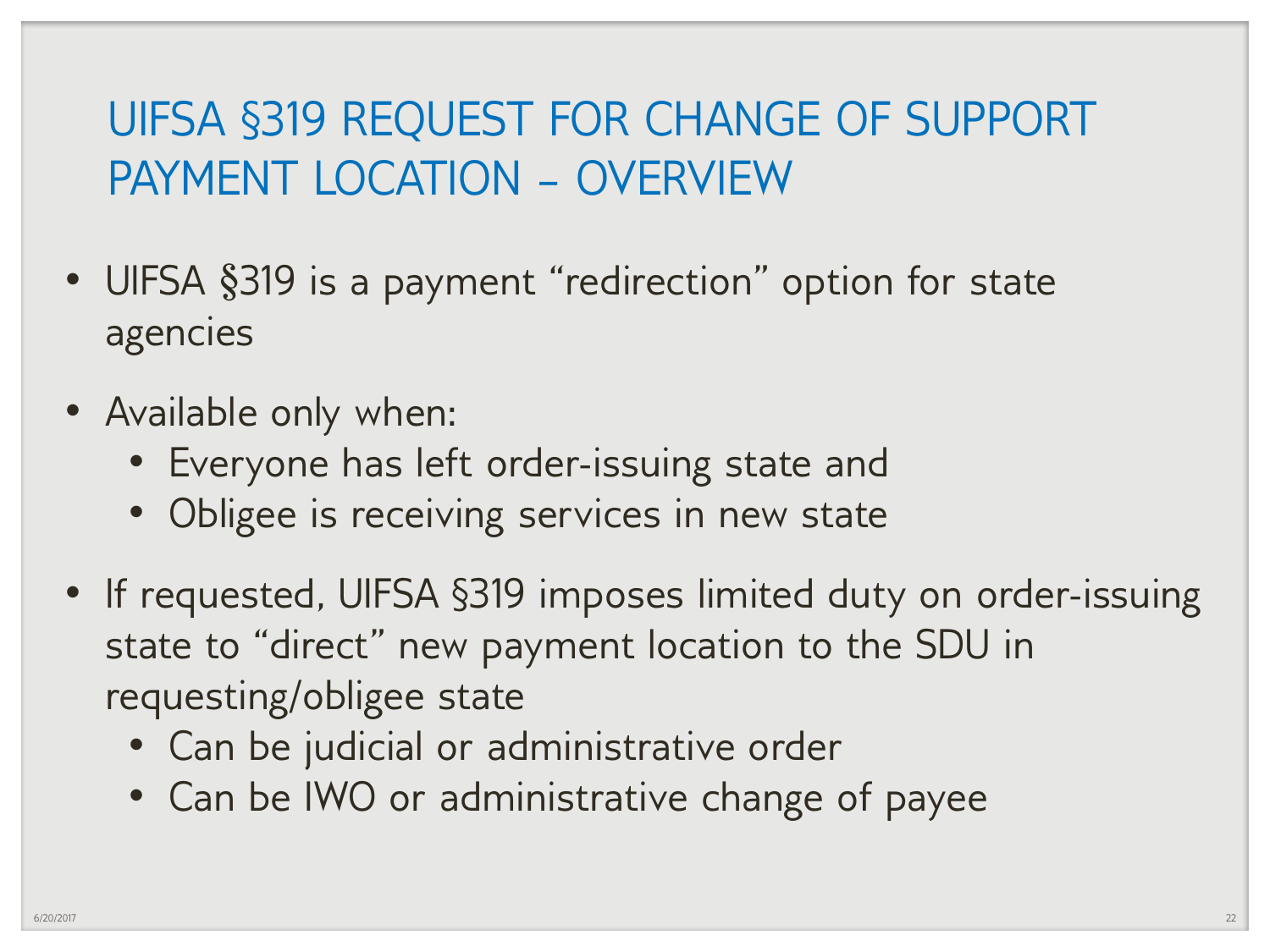

# uifsa §319 request for change of support payment location – OVERVIEW
UIFSA §319 is a payment “redirection” option for state agencies

Available only when:
Everyone has left order-issuing state and
Obligee is receiving services in new state

If requested, UIFSA §319 imposes limited duty on order-issuing state to “direct” new payment location to the SDU in requesting/obligee state
Can be judicial or administrative order
Can be IWO or administrative change of payee

6/20/2017
22